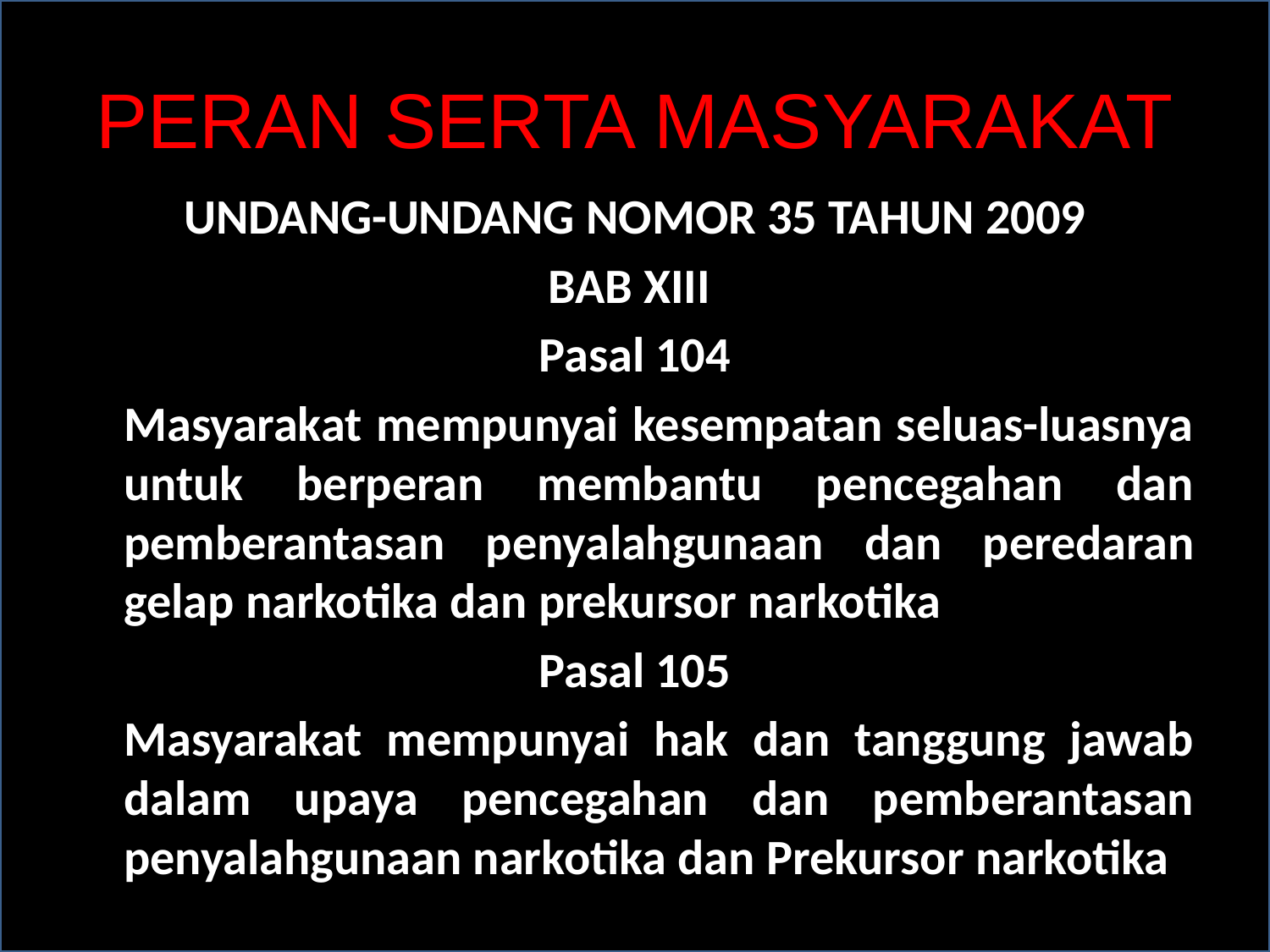

# PERAN SERTA MASYARAKAT
UNDANG-UNDANG NOMOR 35 TAHUN 2009
BAB XIII
Pasal 104
	Masyarakat mempunyai kesempatan seluas-luasnya untuk berperan membantu pencegahan dan pemberantasan penyalahgunaan dan peredaran gelap narkotika dan prekursor narkotika
Pasal 105
	Masyarakat mempunyai hak dan tanggung jawab dalam upaya pencegahan dan pemberantasan penyalahgunaan narkotika dan Prekursor narkotika